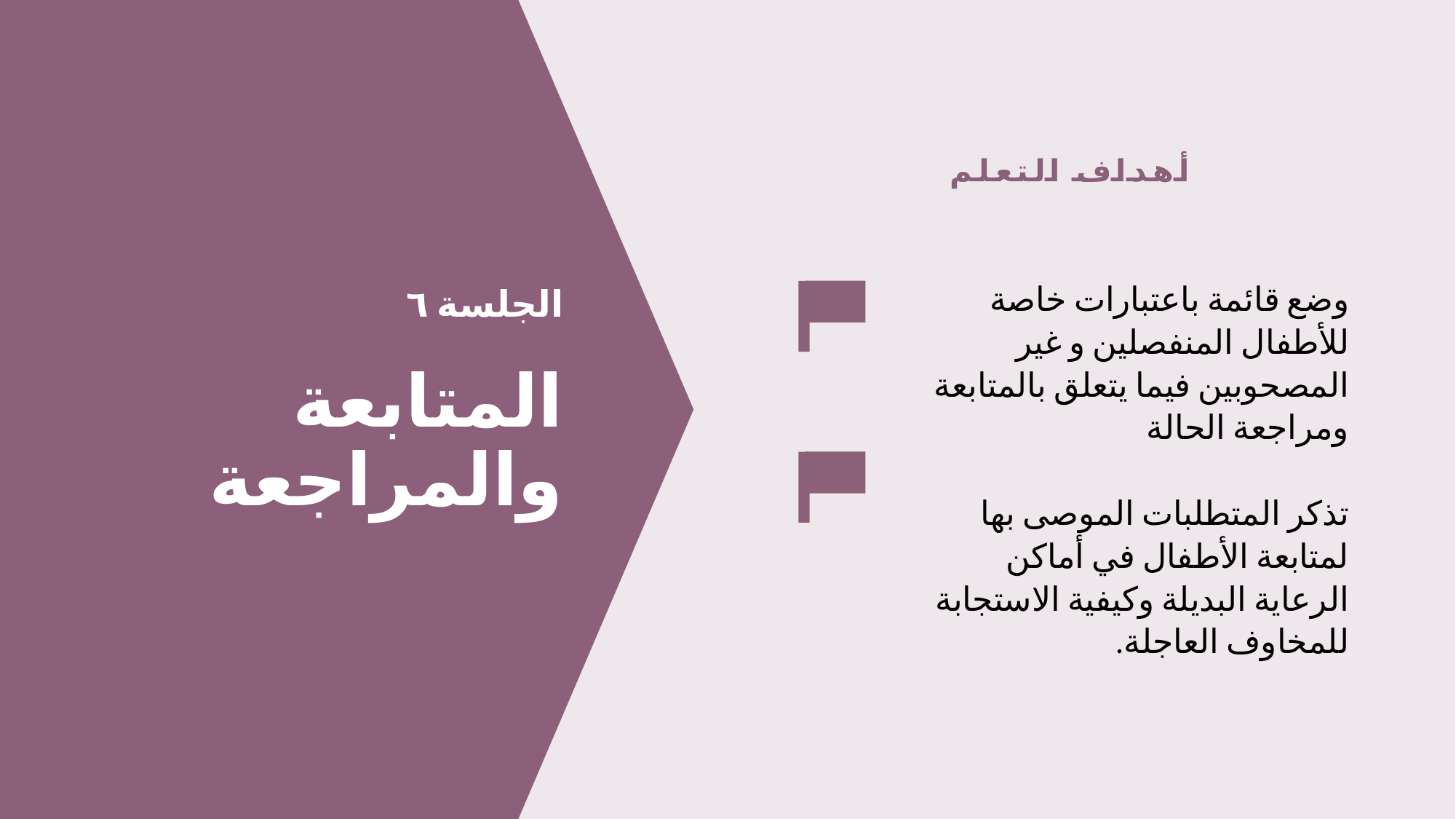

أهداف التعلم
وضع قائمة باعتبارات خاصة للأطفال المنفصلين و غير المصحوبين فيما يتعلق بالمتابعة ومراجعة الحالة

تذكر المتطلبات الموصى بها لمتابعة الأطفال في أماكن الرعاية البديلة وكيفية الاستجابة للمخاوف العاجلة.

# الجلسة ٦ المتابعة والمراجعة